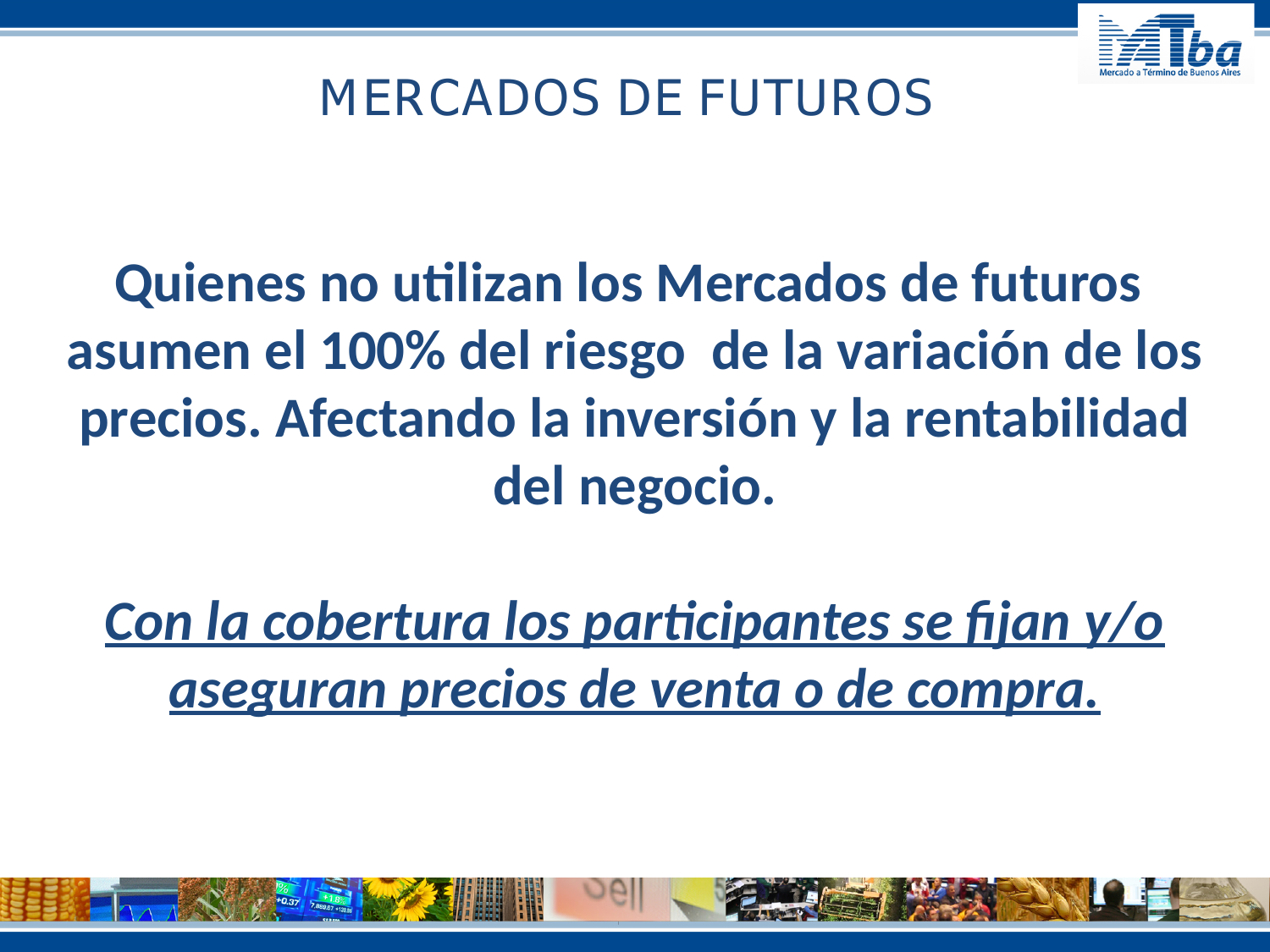

MERCADOS DE FUTUROS
Quienes no utilizan los Mercados de futuros  asumen el 100% del riesgo  de la variación de los precios. Afectando la inversión y la rentabilidad del negocio.

Con la cobertura los participantes se fijan y/o aseguran precios de venta o de compra.